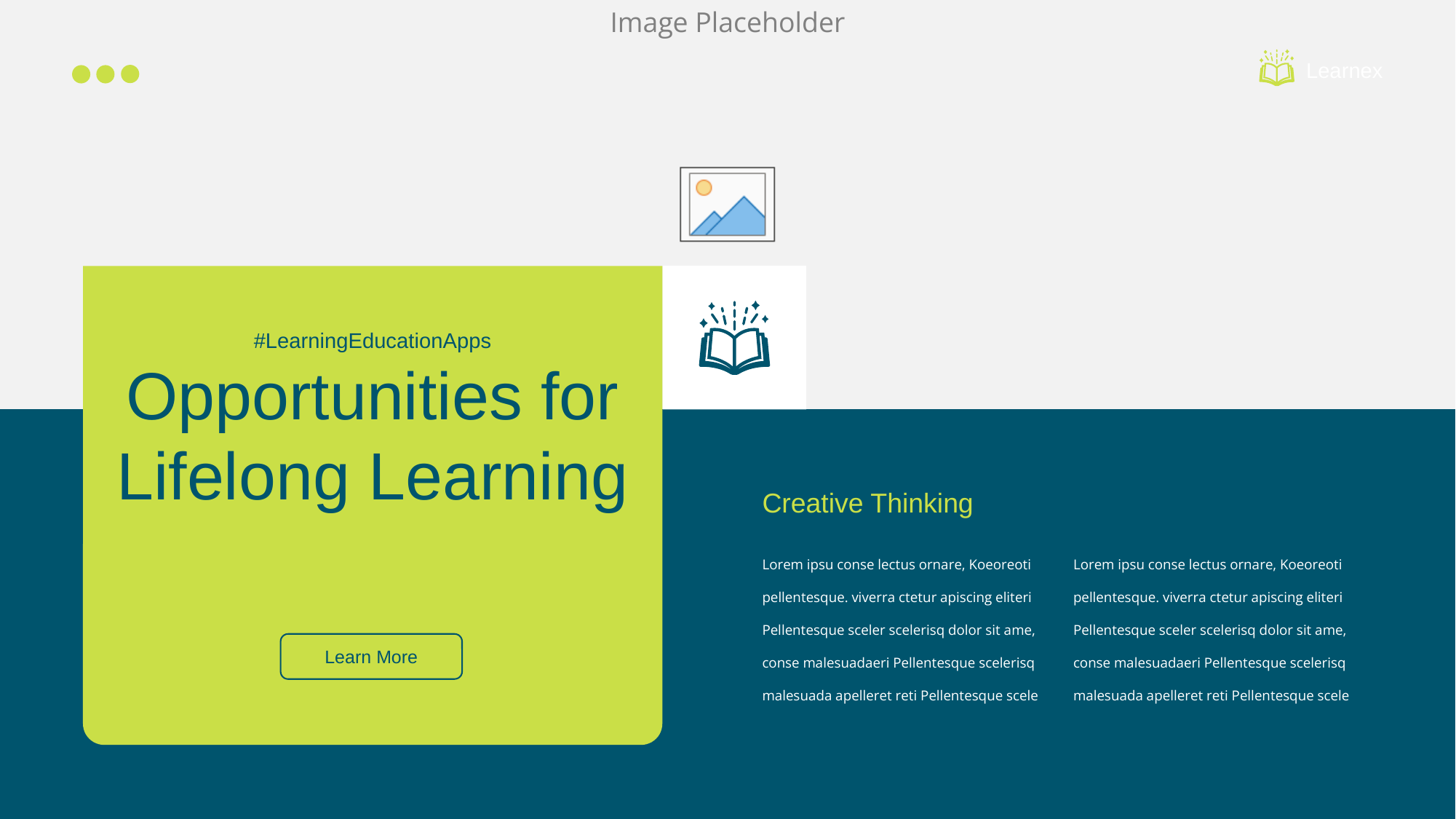

Learnex

#LearningEducationApps
Opportunities for Lifelong Learning
Creative Thinking
Lorem ipsu conse lectus ornare, Koeoreoti pellentesque. viverra ctetur apiscing eliteri Pellentesque sceler scelerisq dolor sit ame, conse malesuadaeri Pellentesque scelerisq malesuada apelleret reti Pellentesque scele
Lorem ipsu conse lectus ornare, Koeoreoti pellentesque. viverra ctetur apiscing eliteri Pellentesque sceler scelerisq dolor sit ame, conse malesuadaeri Pellentesque scelerisq malesuada apelleret reti Pellentesque scele

Learn More